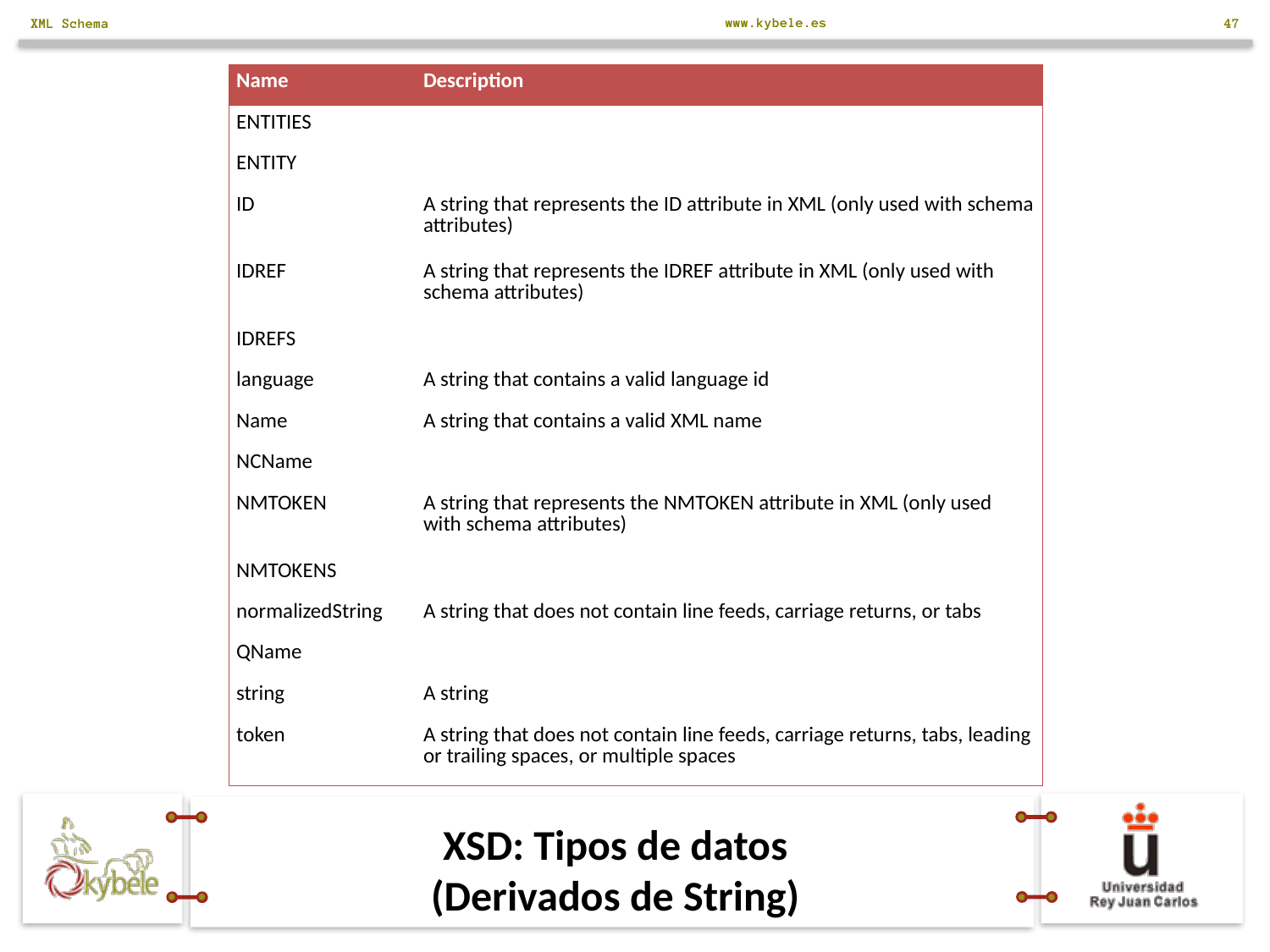

XML Schema
47
| Name | Description |
| --- | --- |
| ENTITIES |  |
| ENTITY |  |
| ID | A string that represents the ID attribute in XML (only used with schema attributes) |
| IDREF | A string that represents the IDREF attribute in XML (only used with schema attributes) |
| IDREFS |  |
| language | A string that contains a valid language id |
| Name | A string that contains a valid XML name |
| NCName |  |
| NMTOKEN | A string that represents the NMTOKEN attribute in XML (only used with schema attributes) |
| NMTOKENS |  |
| normalizedString | A string that does not contain line feeds, carriage returns, or tabs |
| QName |  |
| string | A string |
| token | A string that does not contain line feeds, carriage returns, tabs, leading or trailing spaces, or multiple spaces |
# XSD: Tipos de datos (Derivados de String)